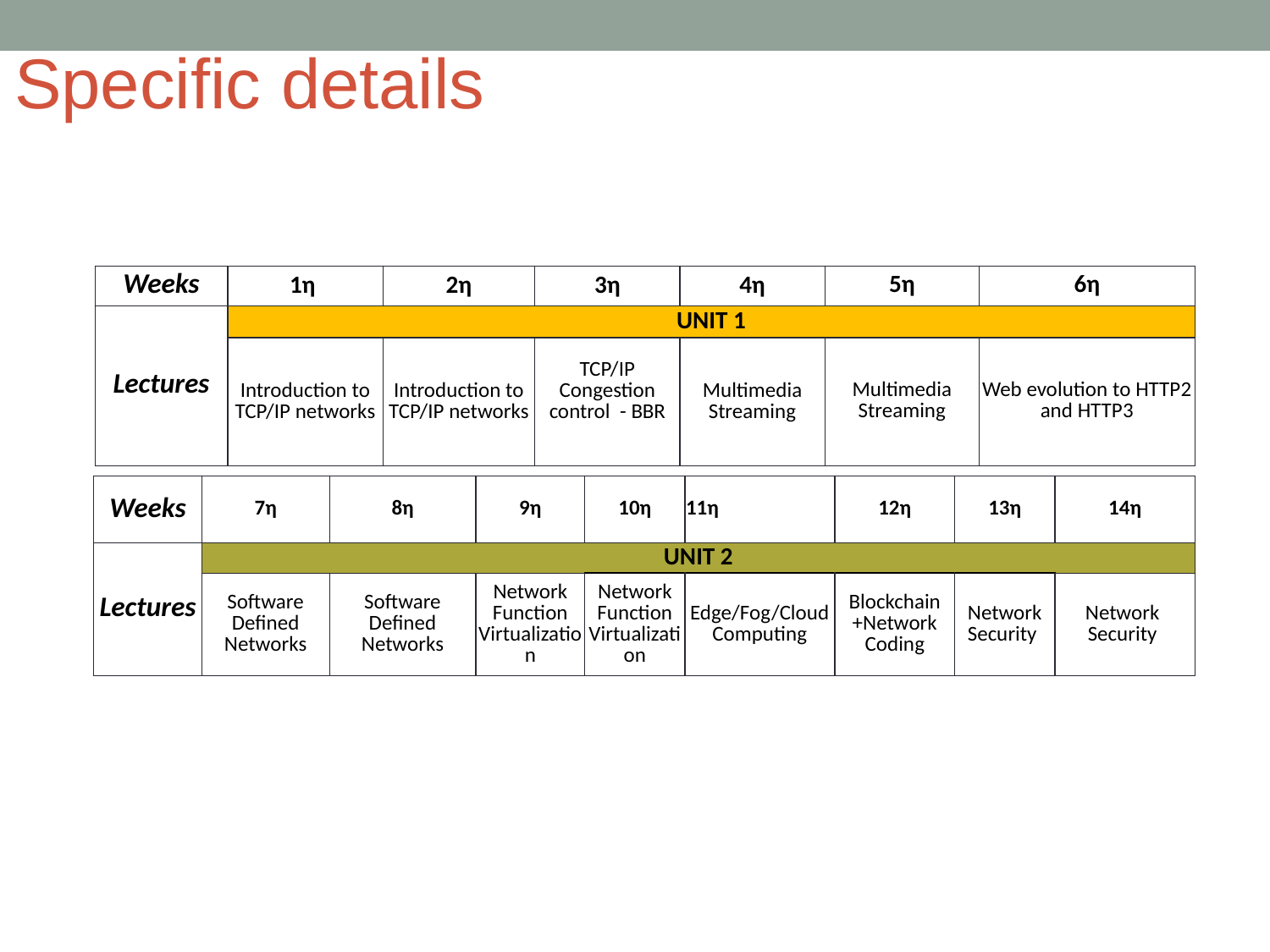

# Specific details
| Weeks | 1η | 2η | 3η | 4η | 5η | 6η |
| --- | --- | --- | --- | --- | --- | --- |
| Lectures | UNIT 1 |  |  |  |  |  |
|  | Introduction to TCP/IP networks | Introduction to TCP/IP networks | TCP/IP Congestion control - BBR | Multimedia Streaming | Multimedia Streaming | Web evolution to HTTP2 and HTTP3 |
| Weeks | 7η | 8η | 9η | 10η | 11η | 12η | 13η | 14η |
| --- | --- | --- | --- | --- | --- | --- | --- | --- |
| Lectures | UNIT 2 |  |  |  |  |  |  |  |
|  | Software Defined Networks | Software Defined Networks | Network Function Virtualization | Network Function Virtualization | Edge/Fog/Cloud Computing | Blockchain +Network Coding | Network Security | Network Security |